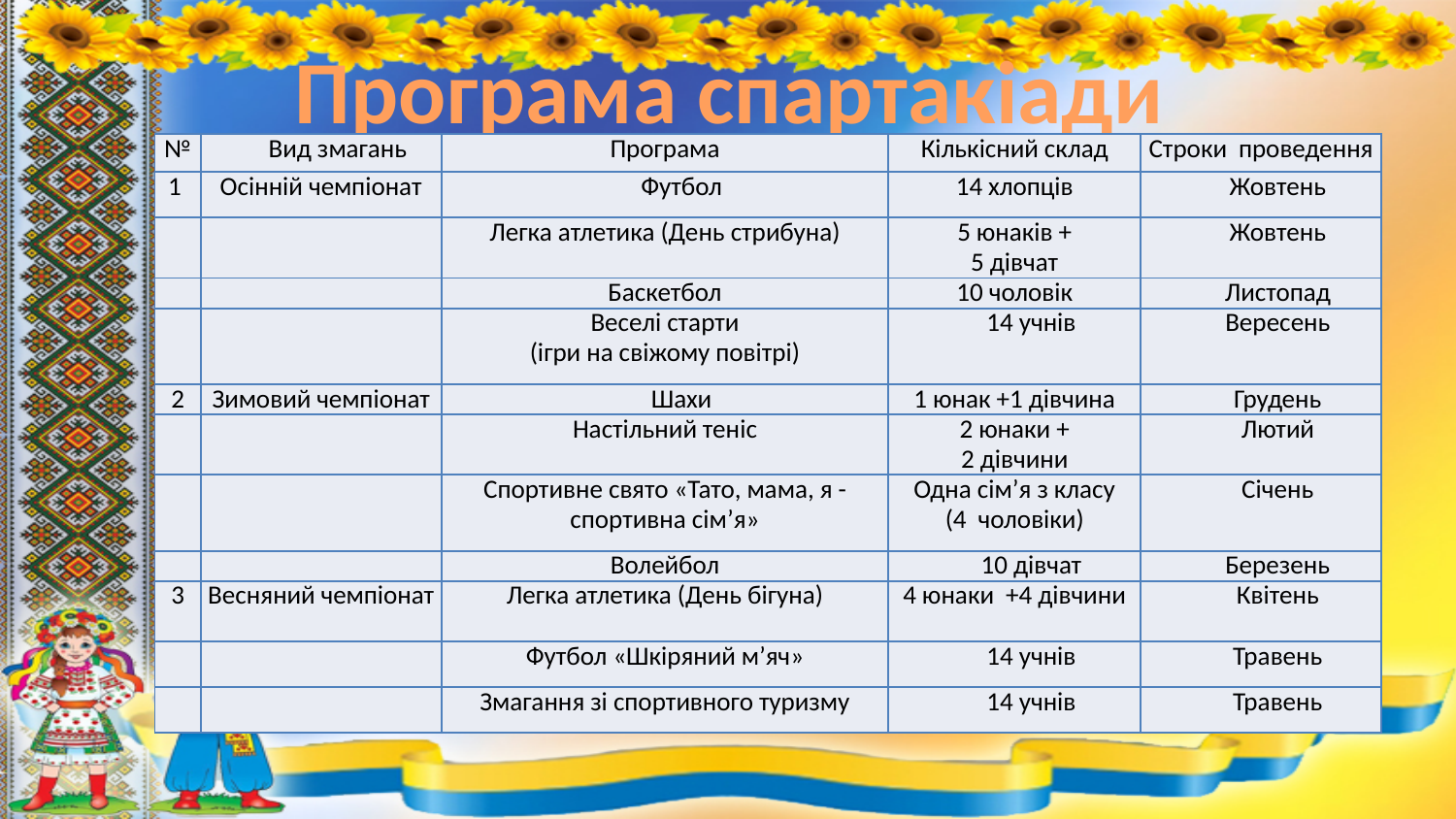

# Програма спартакіади
| № | Вид змагань | Програма | Кількісний склад | Строки проведення |
| --- | --- | --- | --- | --- |
| 1 | Осінній чемпіонат | Футбол | 14 хлопців | Жовтень |
|  |  | Легка атлетика (День стрибуна) | 5 юнаків + 5 дівчат | Жовтень |
|  |  | Баскетбол | 10 чоловік | Листопад |
|  |  | Веселі старти (ігри на свіжому повітрі) | 14 учнів | Вересень |
| 2 | Зимовий чемпіонат | Шахи | 1 юнак +1 дівчина | Грудень |
|  |  | Настільний теніс | 2 юнаки + 2 дівчини | Лютий |
|  |  | Спортивне свято «Тато, мама, я - спортивна сім’я» | Одна сім’я з класу (4 чоловіки) | Січень |
|  |  | Волейбол | 10 дівчат | Березень |
| 3 | Весняний чемпіонат | Легка атлетика (День бігуна) | 4 юнаки +4 дівчини | Квітень |
|  |  | Футбол «Шкіряний м’яч» | 14 учнів | Травень |
|  |  | Змагання зі спортивного туризму | 14 учнів | Травень |